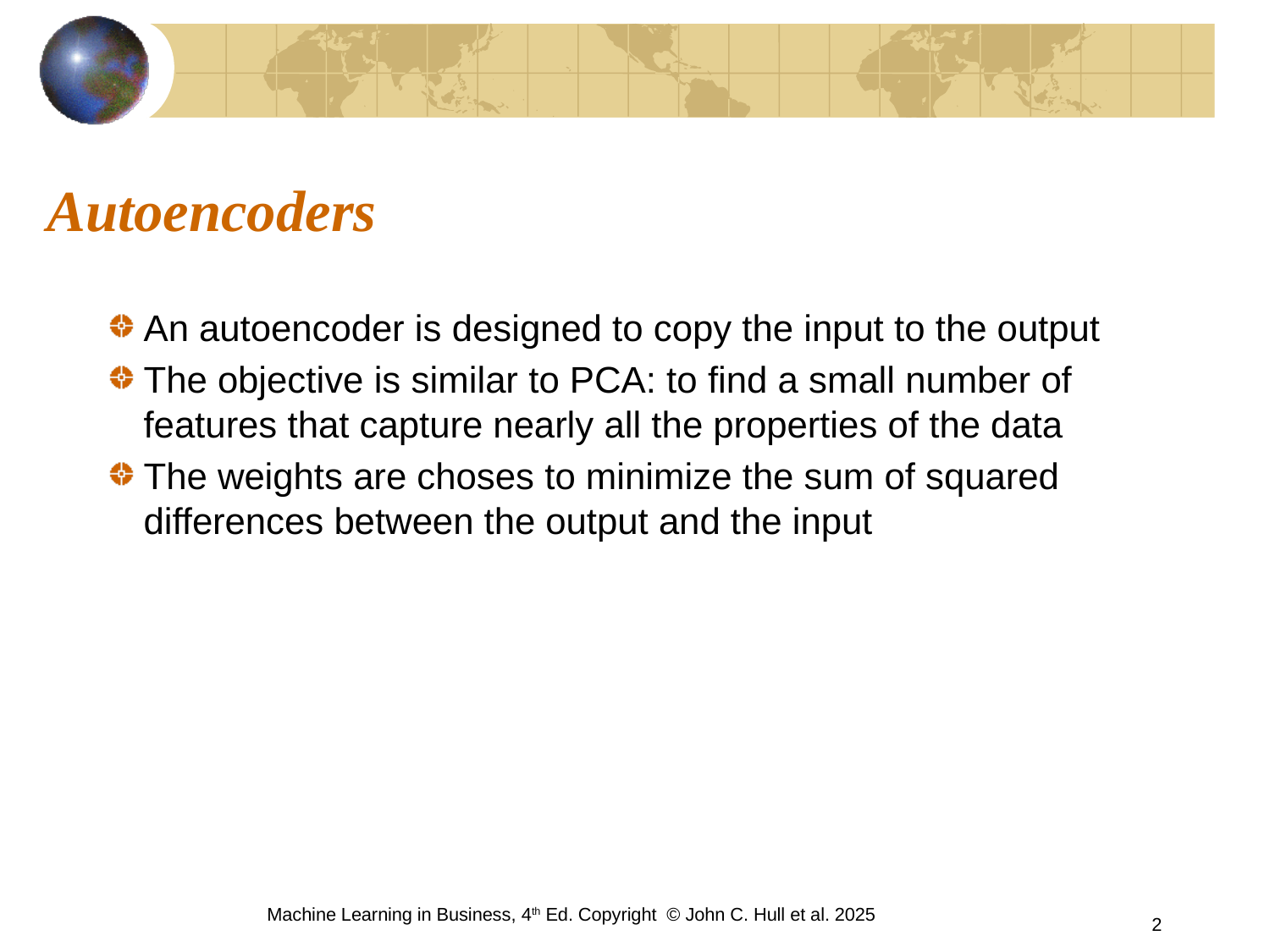

# Autoencoders
An autoencoder is designed to copy the input to the output
The objective is similar to PCA: to find a small number of features that capture nearly all the properties of the data
The weights are choses to minimize the sum of squared differences between the output and the input
Machine Learning in Business, 4th Ed. Copyright  © John C. Hull et al. 2025
2